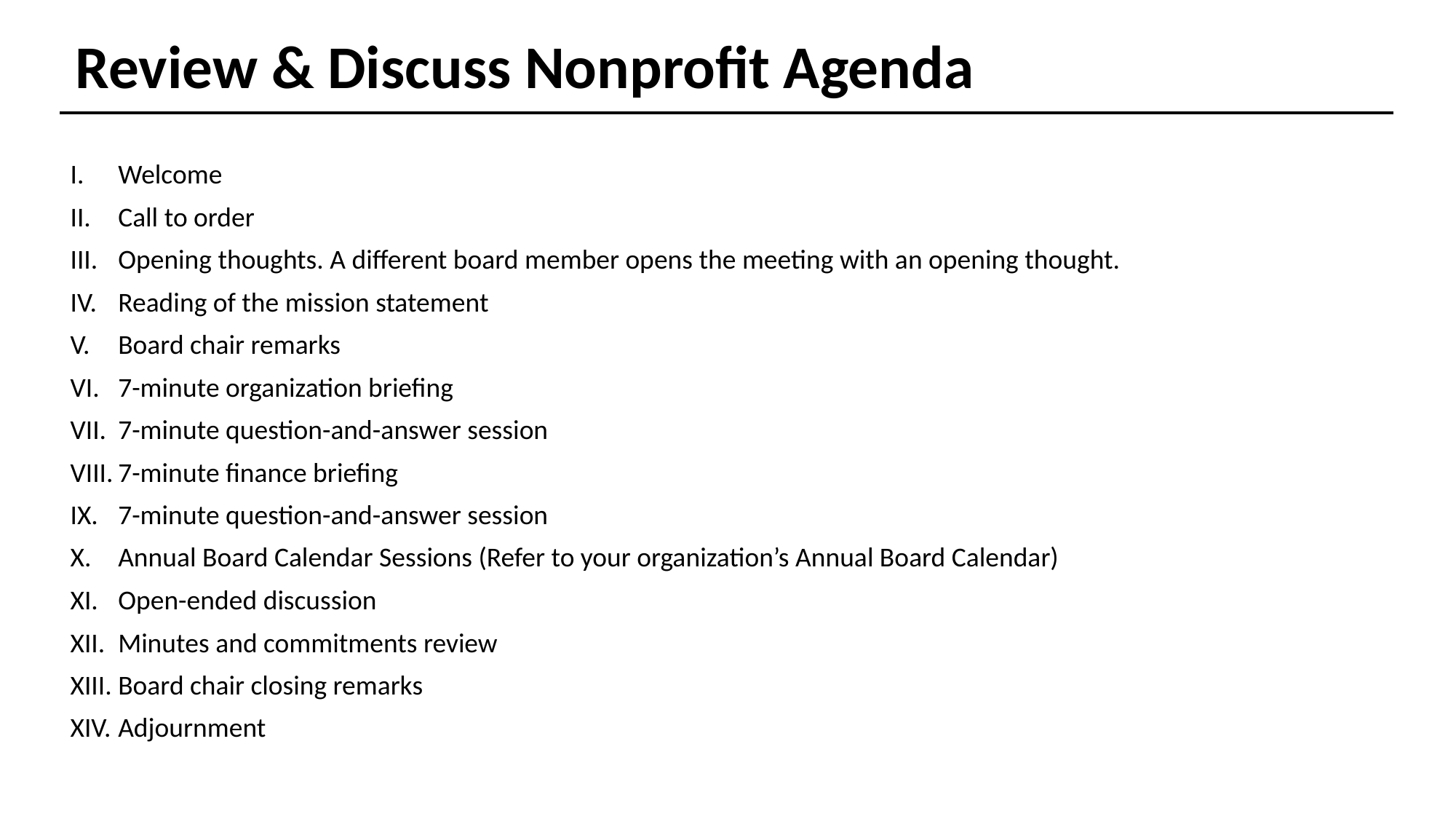

Review & Discuss Nonprofit Agenda
Welcome
Call to order
Opening thoughts. A different board member opens the meeting with an opening thought.
Reading of the mission statement
Board chair remarks
7-minute organization briefing
7-minute question-and-answer session
7-minute finance briefing
7-minute question-and-answer session
Annual Board Calendar Sessions (Refer to your organization’s Annual Board Calendar)
Open-ended discussion
Minutes and commitments review
Board chair closing remarks
Adjournment